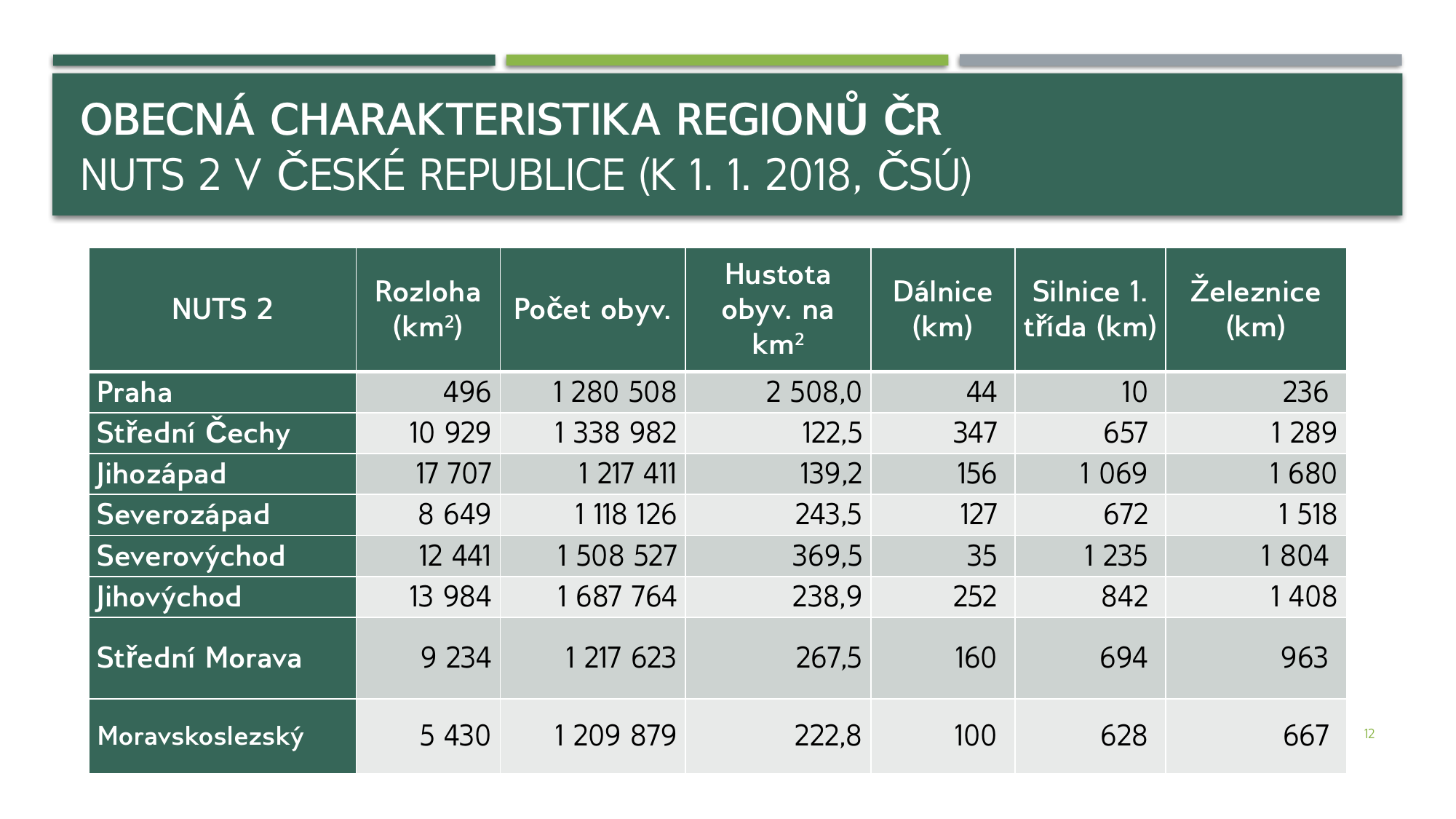

# Obecná charakteristika regionů Čr NUTS 2 v České republice (k 1. 1. 2018, ČSÚ)
| NUTS 2 | Rozloha (km2) | Počet obyv. | Hustota obyv. na km2 | Dálnice (km) | Silnice 1. třída (km) | Železnice (km) |
| --- | --- | --- | --- | --- | --- | --- |
| Praha | 496 | 1 280 508 | 2 508,0 | 44 | 10 | 236 |
| Střední Čechy | 10 929 | 1 338 982 | 122,5 | 347 | 657 | 1 289 |
| Jihozápad | 17 707 | 1 217 411 | 139,2 | 156 | 1 069 | 1 680 |
| Severozápad | 8 649 | 1 118 126 | 243,5 | 127 | 672 | 1 518 |
| Severovýchod | 12 441 | 1 508 527 | 369,5 | 35 | 1 235 | 1 804 |
| Jihovýchod | 13 984 | 1 687 764 | 238,9 | 252 | 842 | 1 408 |
| Střední Morava | 9 234 | 1 217 623 | 267,5 | 160 | 694 | 963 |
| Moravskoslezský | 5 430 | 1 209 879 | 222,8 | 100 | 628 | 667 |
12